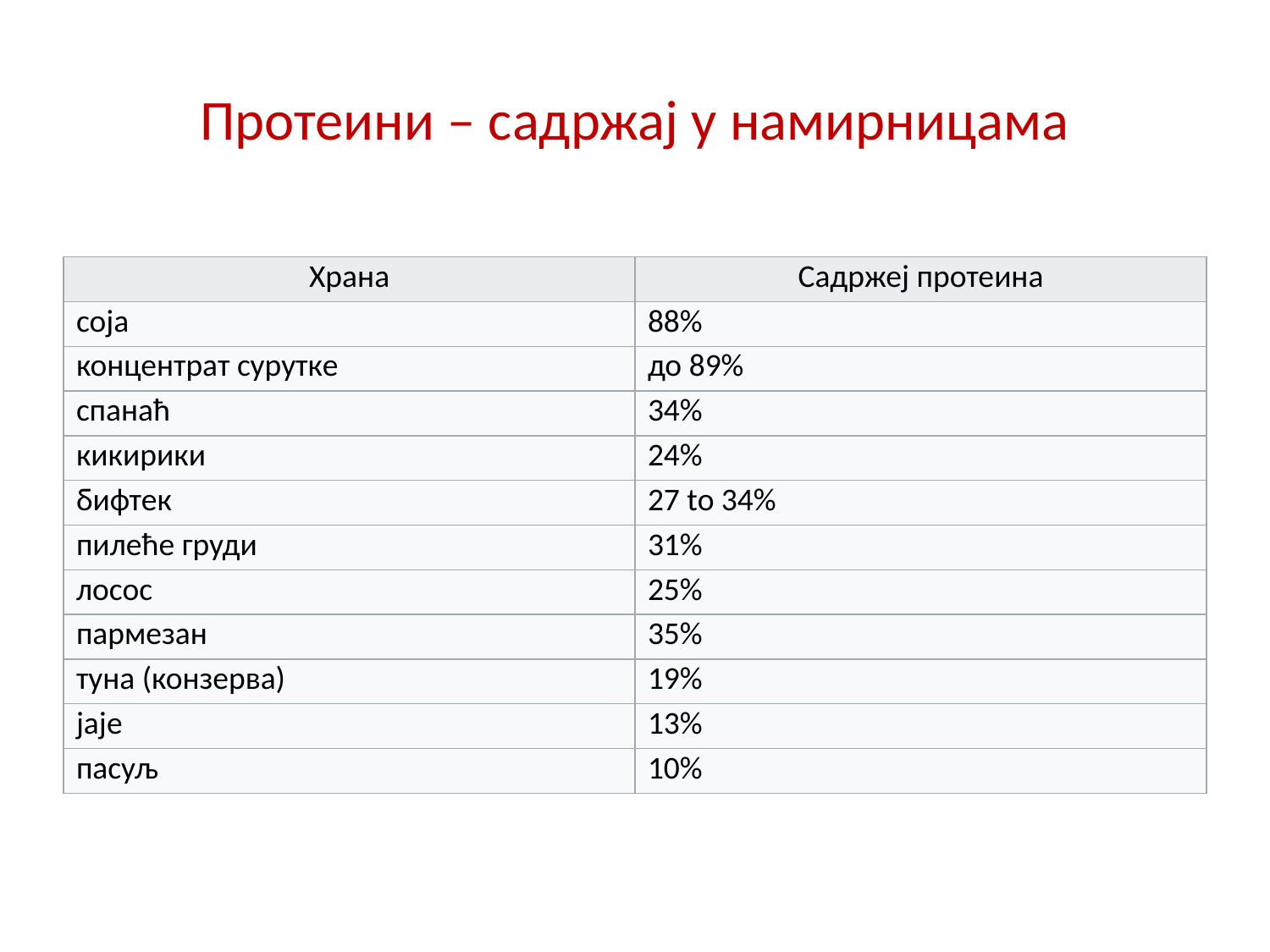

# Протеини – садржај у намирницама
| Храна | Садржеј протеина |
| --- | --- |
| соја | 88% |
| концентрат сурутке | до 89% |
| спанаћ | 34% |
| кикирики | 24% |
| бифтек | 27 to 34% |
| пилеће груди | 31% |
| лосос | 25% |
| пармезан | 35% |
| туна (конзерва) | 19% |
| јаје | 13% |
| пасуљ | 10% |